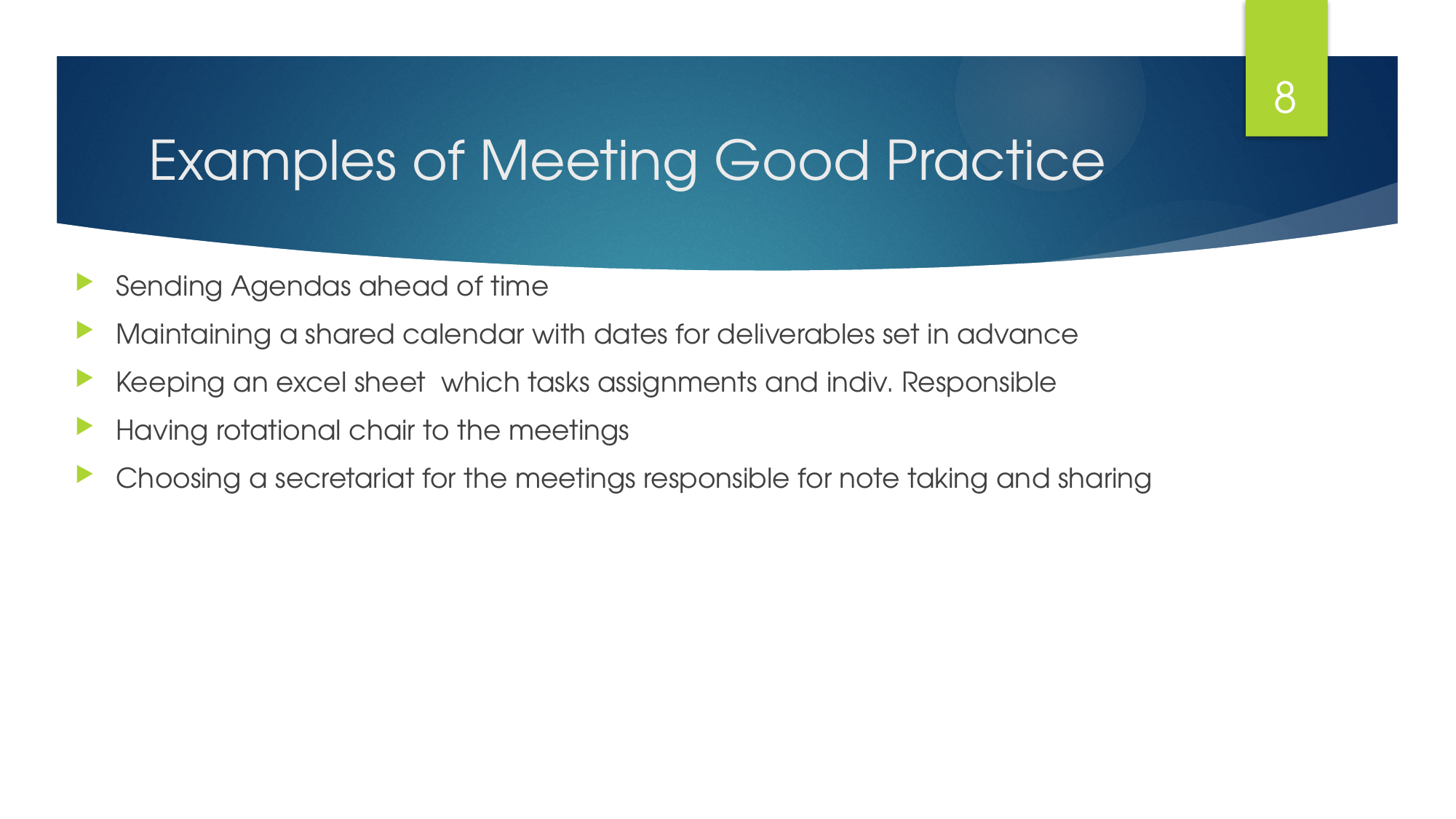

8
# Examples of Meeting Good Practice
Sending Agendas ahead of time
Maintaining a shared calendar with dates for deliverables set in advance
Keeping an excel sheet  which tasks assignments and indiv. Responsible
Having rotational chair to the meetings
Choosing a secretariat for the meetings responsible for note taking and sharing